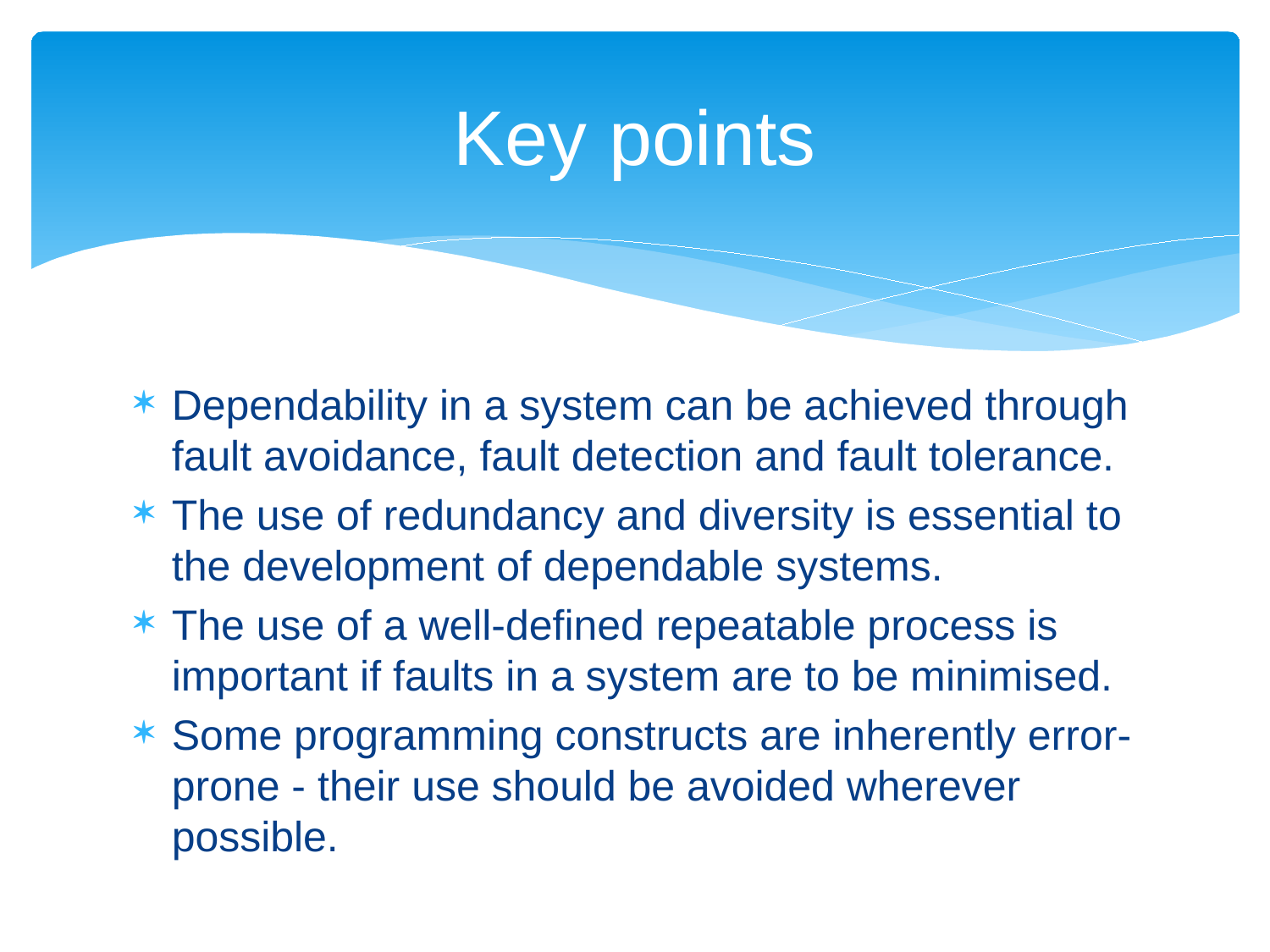

# Key points
Dependability in a system can be achieved through fault avoidance, fault detection and fault tolerance.
The use of redundancy and diversity is essential to the development of dependable systems.
The use of a well-defined repeatable process is important if faults in a system are to be minimised.
Some programming constructs are inherently error-prone - their use should be avoided wherever possible.